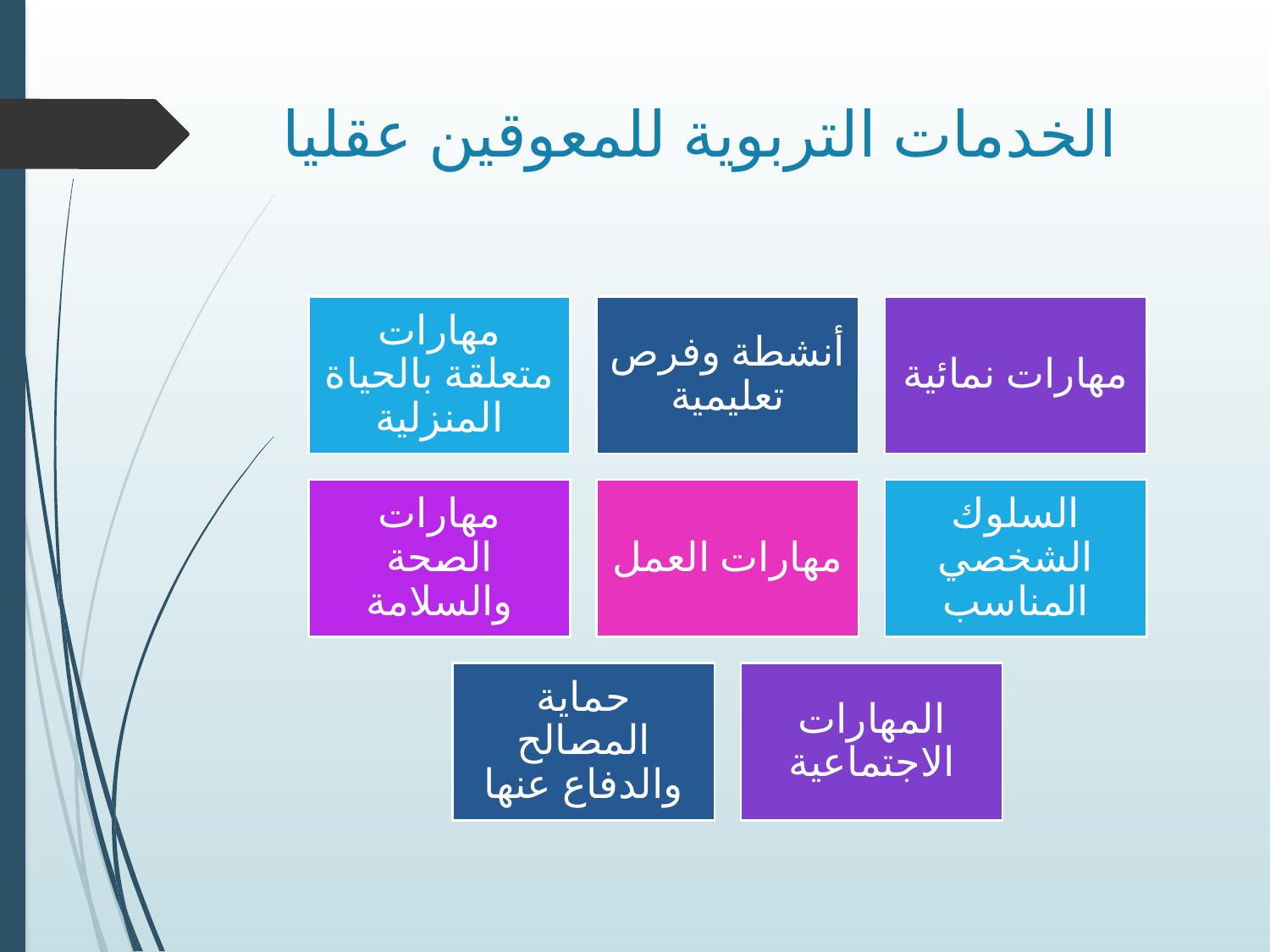

# الخدمات التربوية للمعوقين عقليا
مهارات متعلقة بالحياة المنزلية
أنشطة وفرص تعليمية
مهارات نمائية
مهارات الصحة والسلامة
مهارات العمل
السلوك الشخصي المناسب
حماية المصالح والدفاع عنها
المهارات الاجتماعية